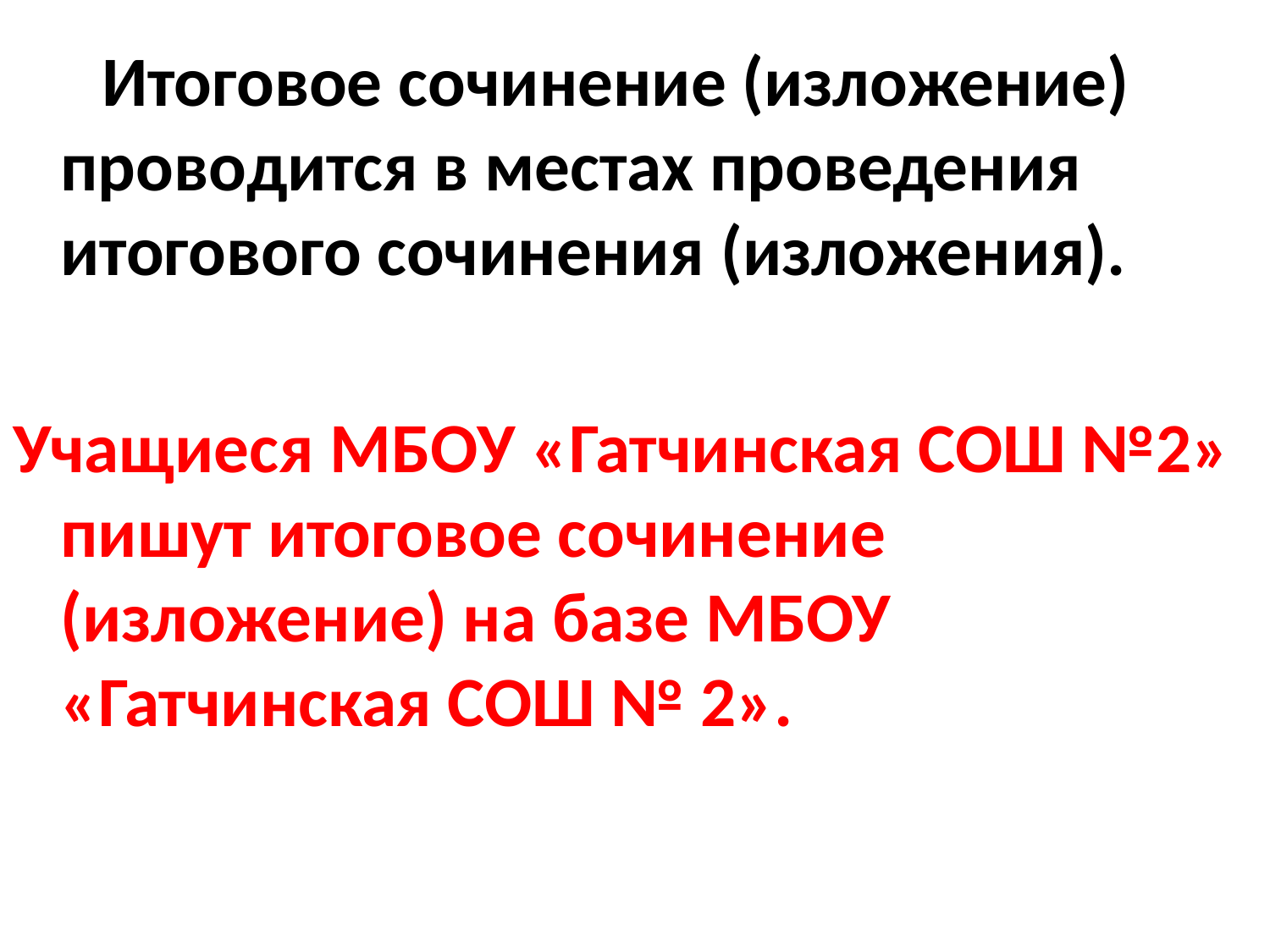

Итоговое сочинение (изложение) проводится в местах проведения итогового сочинения (изложения).

Учащиеся МБОУ «Гатчинская СОШ №2» пишут итоговое сочинение (изложение) на базе МБОУ «Гатчинская СОШ № 2».